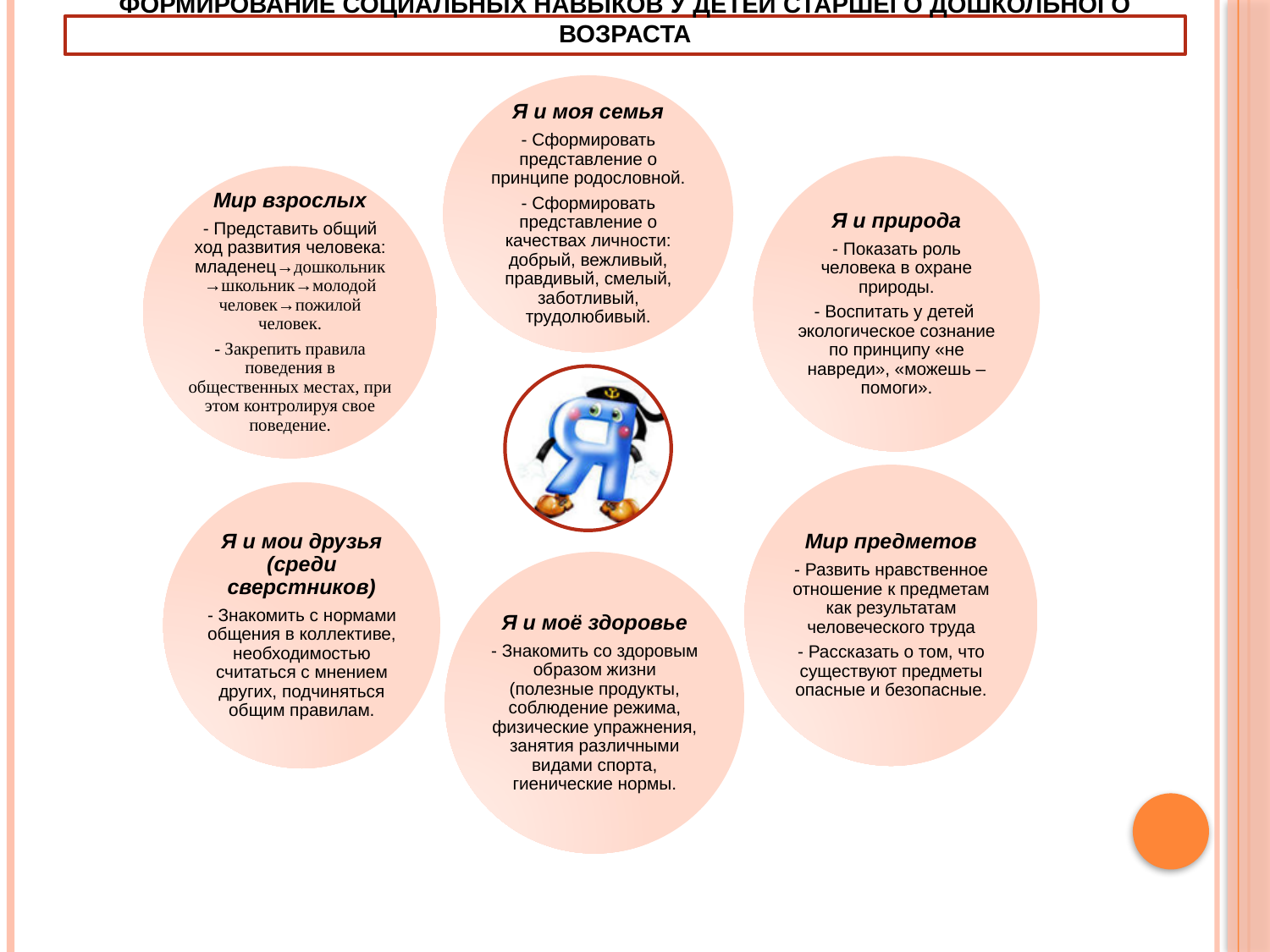

# Формирование социальных навыков у детей старшего дошкольного возраста

Я и моя семья
- Сформировать представление о принципе родословной.
- Сформировать представление о качествах личности: добрый, вежливый, правдивый, смелый, заботливый, трудолюбивый.
Я и природа
- Показать роль человека в охране природы.
- Воспитать у детей  экологическое сознание по принципу «не навреди», «можешь – помоги».
Мир предметов
- Развить нравственное отношение к предметам как результатам человеческого труда
- Рассказать о том, что существуют предметы опасные и безопасные.
Я и моё здоровье
- Знакомить со здоровым образом жизни (полезные продукты, соблюдение режима, физические упражнения, занятия различными видами спорта, гиенические нормы.
Я и мои друзья (среди сверстников)
- Знакомить с нормами общения в коллективе, необходимостью считаться с мнением других, подчиняться общим правилам.
Мир взрослых
- Представить общий ход развития человека: младенец→дошкольник→школьник→молодой человек→пожилой человек.
- Закрепить правила поведения в общественных местах, при этом контролируя свое поведение.